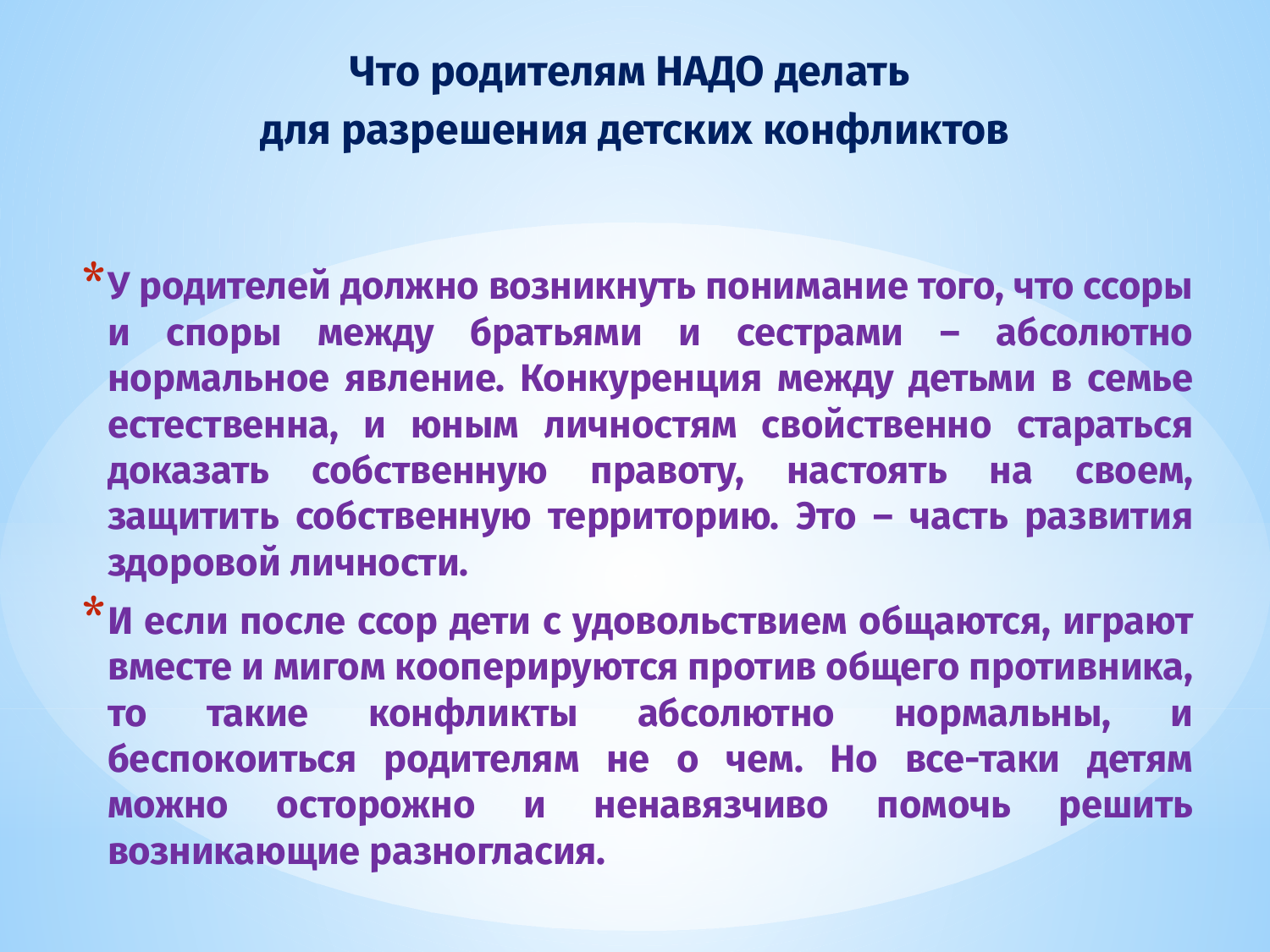

# Что родителям НАДО делать для разрешения детских конфликтов

У родителей должно возникнуть понимание того, что ссоры и споры между братьями и сестрами – абсолютно нормальное явление. Конкуренция между детьми в семье естественна, и юным личностям свойственно стараться доказать собственную правоту, настоять на своем, защитить собственную территорию. Это – часть развития здоровой личности.
И если после ссор дети с удовольствием общаются, играют вместе и мигом кооперируются против общего противника, то такие конфликты абсолютно нормальны, и беспокоиться родителям не о чем. Но все-таки детям можно осторожно и ненавязчиво помочь решить возникающие разногласия.